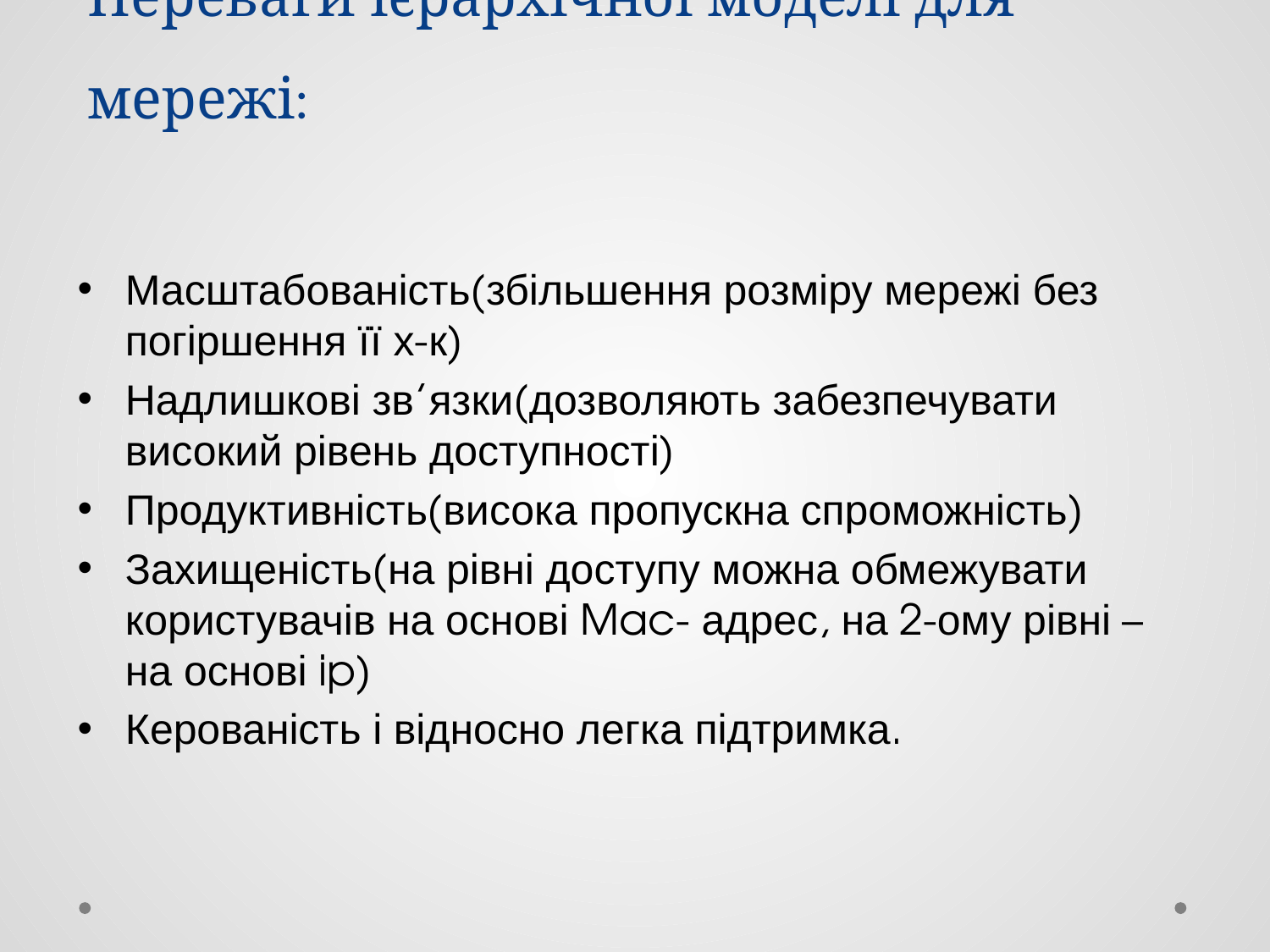

# Переваги ієрархічної моделі для мережі:
Масштабованість(збільшення розміру мережі без погіршення її х-к)
Надлишкові зв’язки(дозволяють забезпечувати високий рівень доступності)
Продуктивність(висока пропускна спроможність)
Захищеність(на рівні доступу можна обмежувати користувачів на основі Mac- адрес, на 2-ому рівні – на основі ip)
Керованість і відносно легка підтримка.